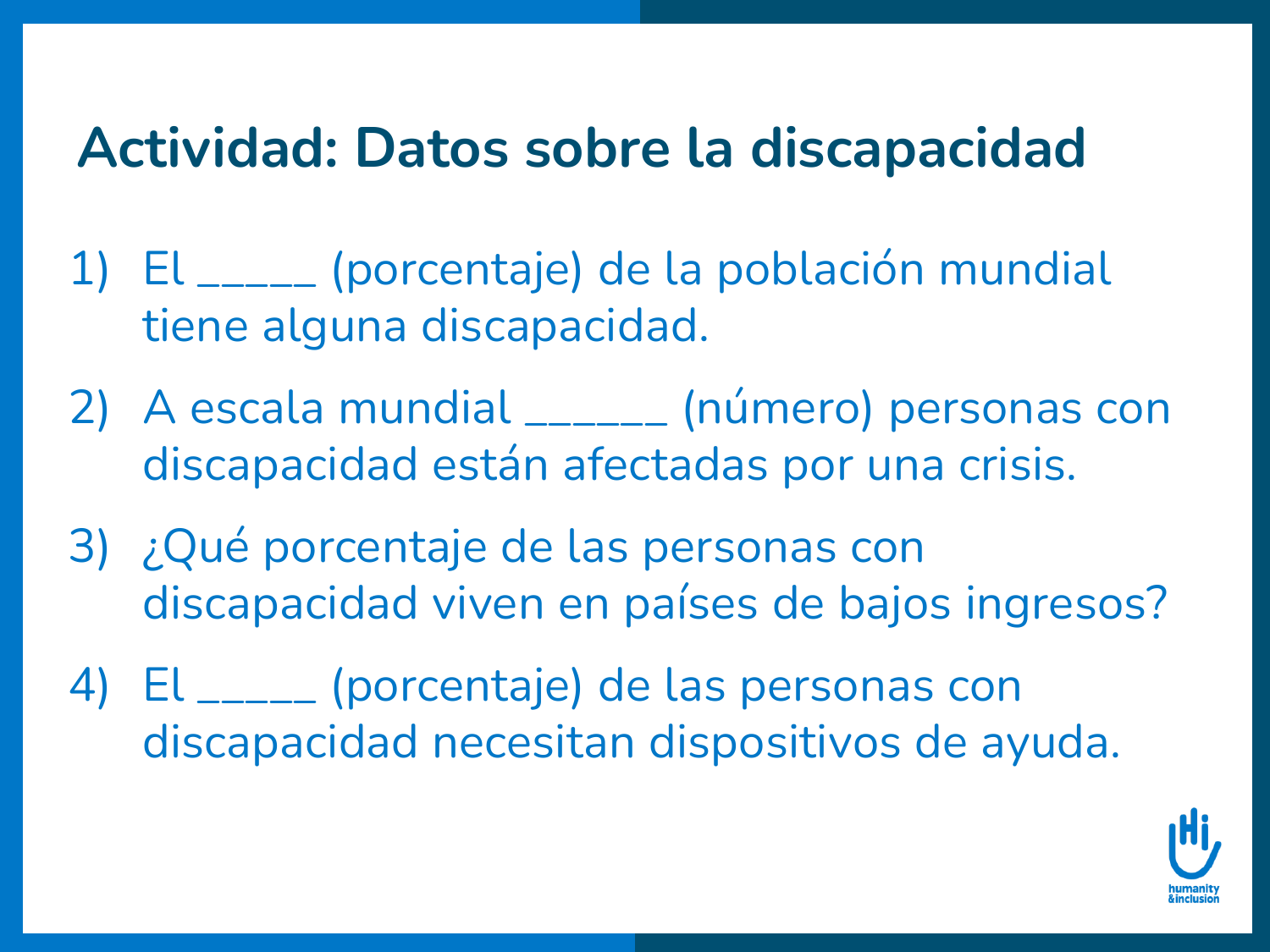

# Actividad: Datos sobre la discapacidad
El _____ (porcentaje) de la población mundial tiene alguna discapacidad.
A escala mundial ______ (número) personas con discapacidad están afectadas por una crisis.
¿Qué porcentaje de las personas con discapacidad viven en países de bajos ingresos?
El _____ (porcentaje) de las personas con discapacidad necesitan dispositivos de ayuda.